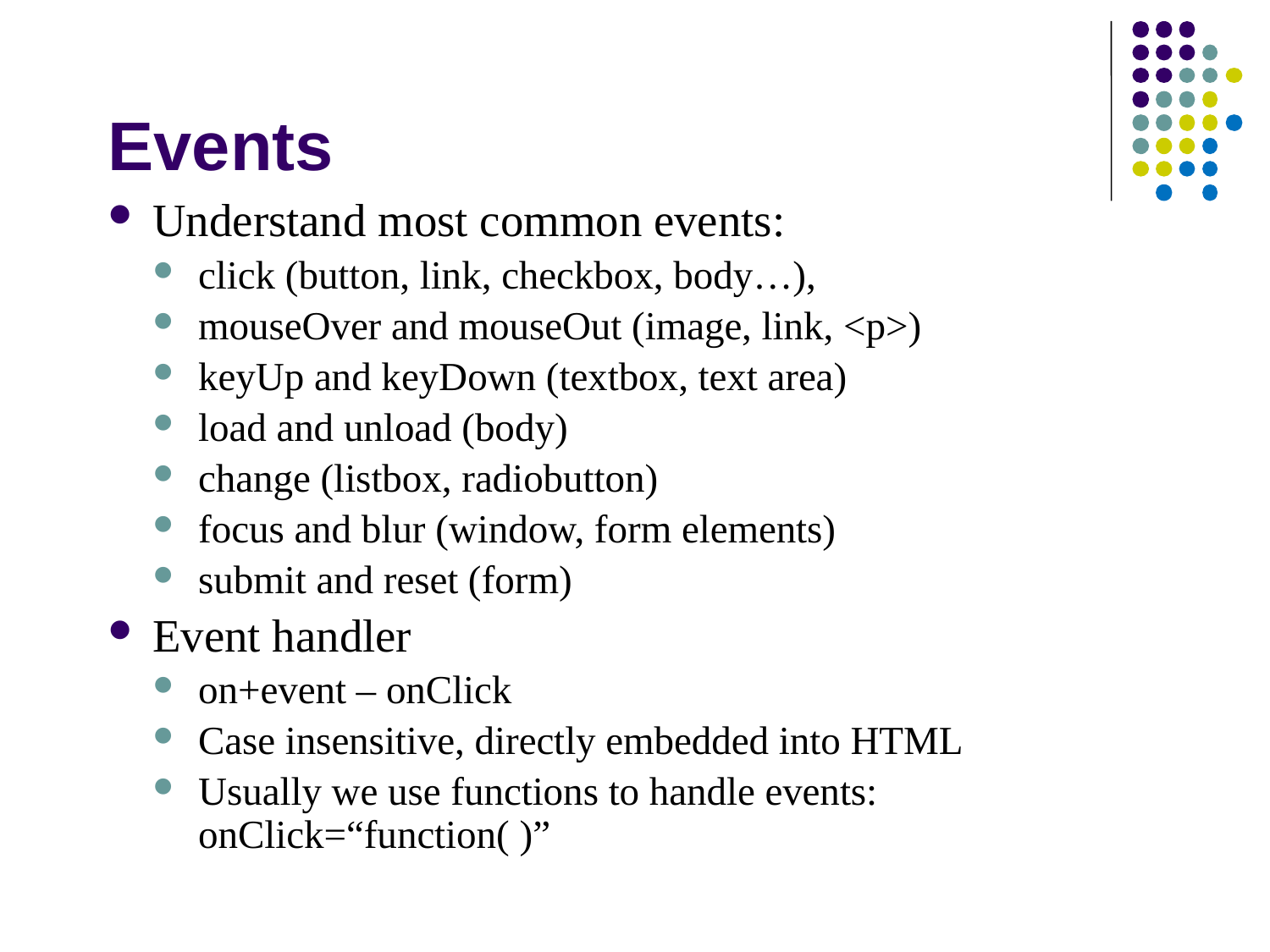

# Events
Understand most common events:
click (button, link, checkbox, body…),
mouseOver and mouseOut (image, link, <p>)
keyUp and keyDown (textbox, text area)
load and unload (body)
change (listbox, radiobutton)
focus and blur (window, form elements)
submit and reset (form)
Event handler
on+event – onClick
Case insensitive, directly embedded into HTML
Usually we use functions to handle events:
onClick=“function( )”